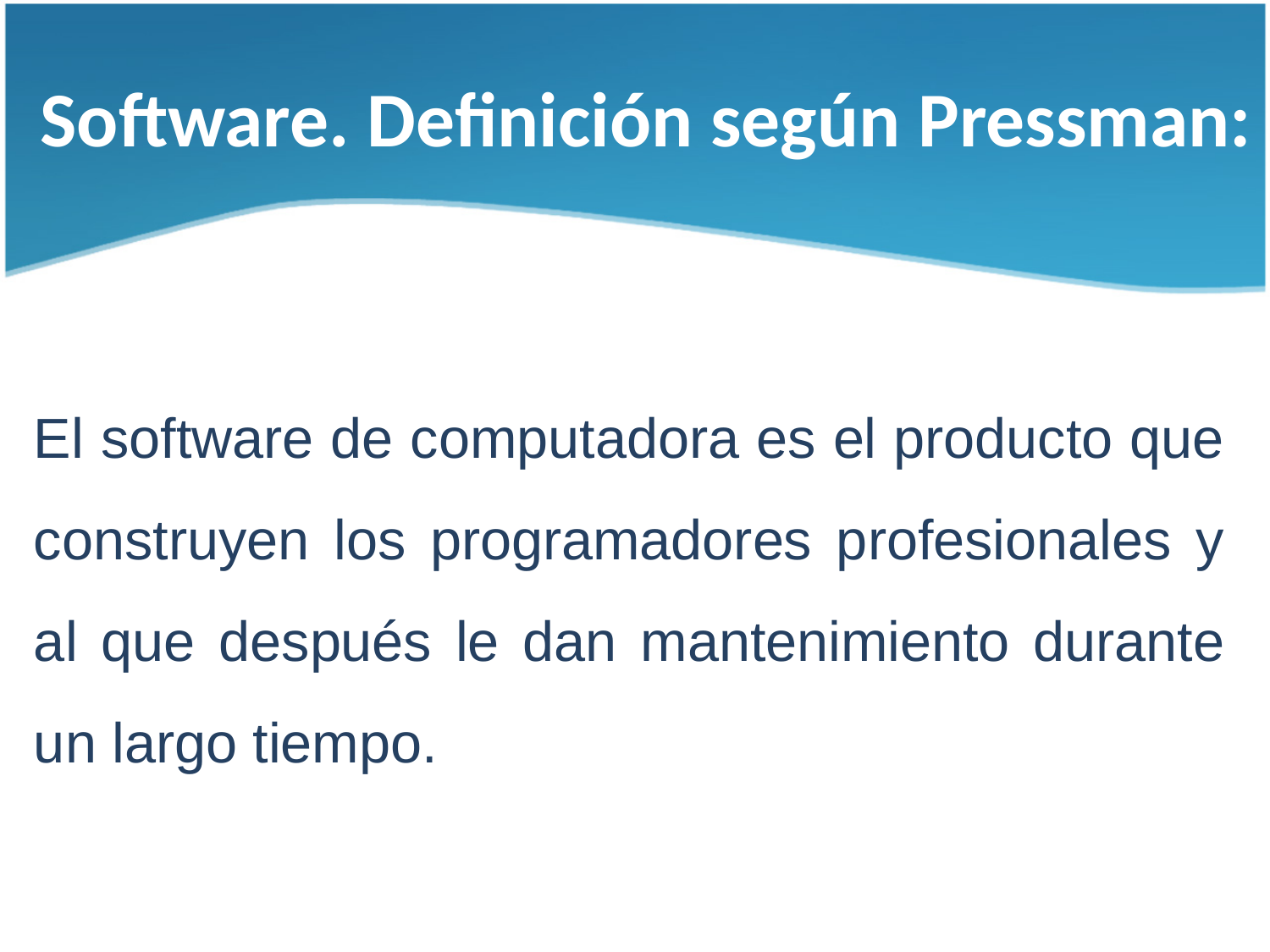

Software. Definición según Pressman:
El software de computadora es el producto que construyen los programadores profesionales y al que después le dan mantenimiento durante un largo tiempo.